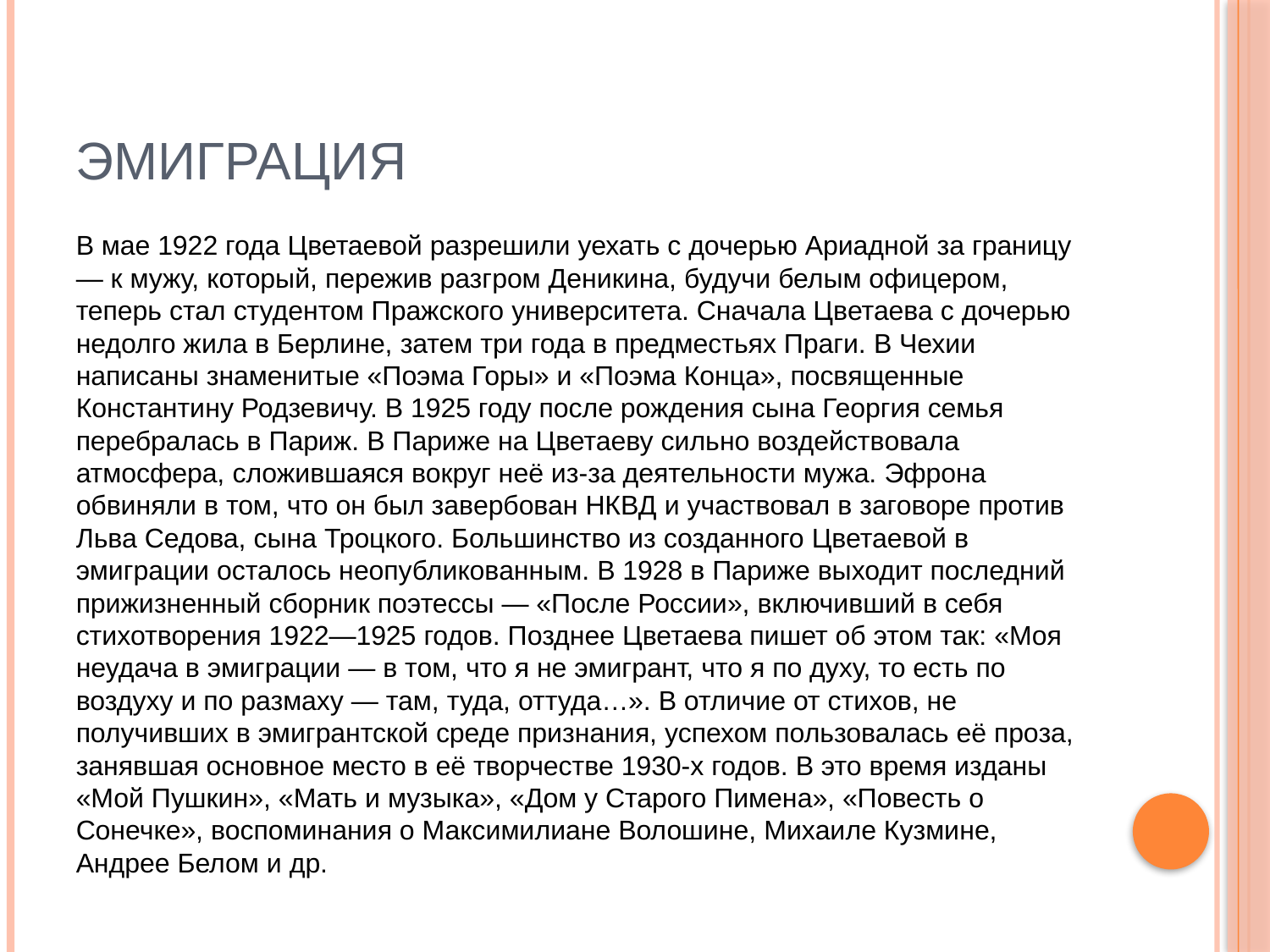

# Эмиграция
В мае 1922 года Цветаевой разрешили уехать с дочерью Ариадной за границу — к мужу, который, пережив разгром Деникина, будучи белым офицером, теперь стал студентом Пражского университета. Сначала Цветаева с дочерью недолго жила в Берлине, затем три года в предместьях Праги. В Чехии написаны знаменитые «Поэма Горы» и «Поэма Конца», посвященные Константину Родзевичу. В 1925 году после рождения сына Георгия семья перебралась в Париж. В Париже на Цветаеву сильно воздействовала атмосфера, сложившаяся вокруг неё из-за деятельности мужа. Эфрона обвиняли в том, что он был завербован НКВД и участвовал в заговоре против Льва Седова, сына Троцкого. Большинство из созданного Цветаевой в эмиграции осталось неопубликованным. В 1928 в Париже выходит последний прижизненный сборник поэтессы — «После России», включивший в себя стихотворения 1922—1925 годов. Позднее Цветаева пишет об этом так: «Моя неудача в эмиграции — в том, что я не эмигрант, что я по духу, то есть по воздуху и по размаху — там, туда, оттуда…». В отличие от стихов, не получивших в эмигрантской среде признания, успехом пользовалась её проза, занявшая основное место в её творчестве 1930-х годов. В это время изданы «Мой Пушкин», «Мать и музыка», «Дом у Старого Пимена», «Повесть о Сонечке», воспоминания о Максимилиане Волошине, Михаиле Кузмине, Андрее Белом и др.